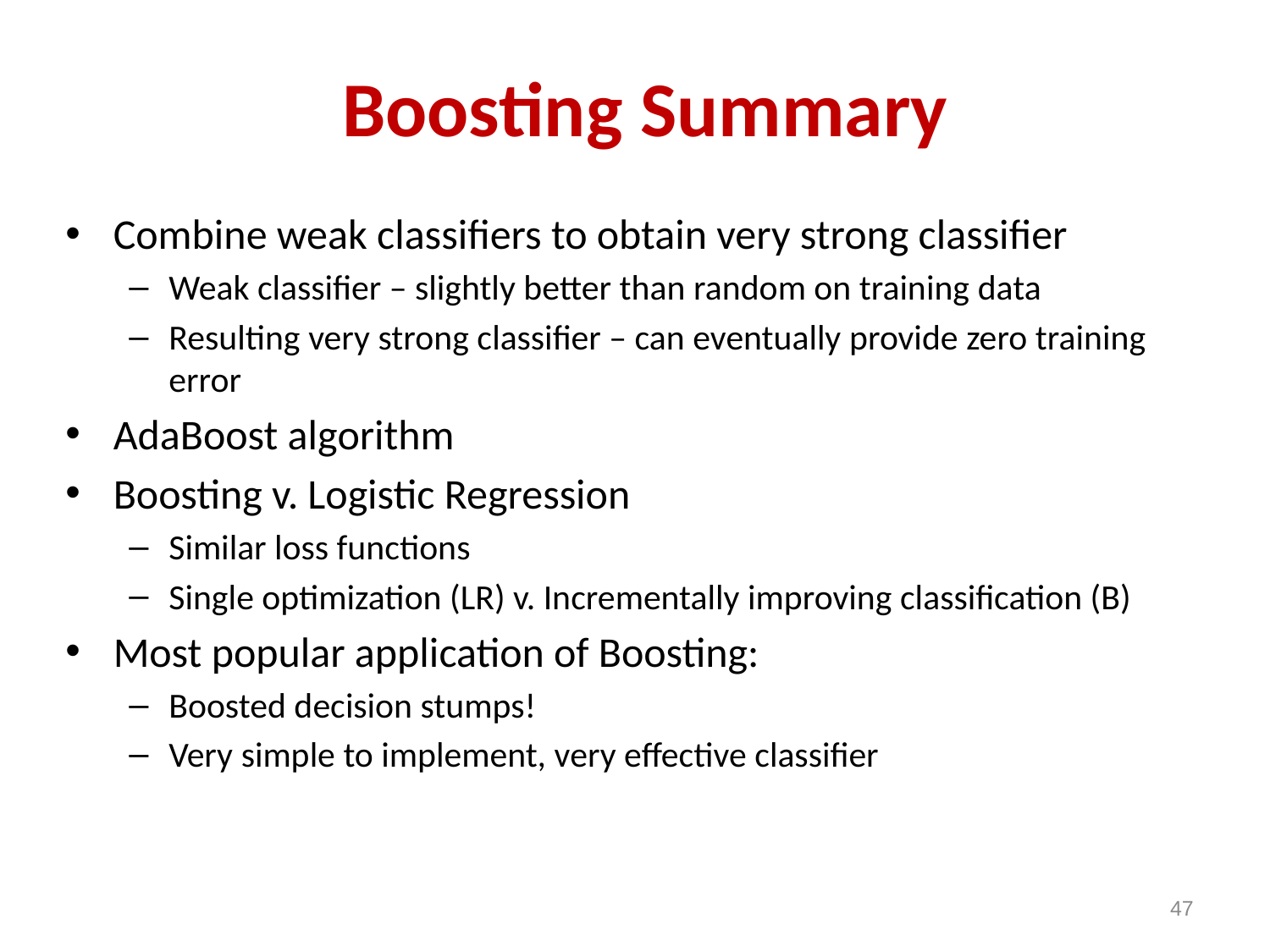

# Boosting Summary
Combine weak classifiers to obtain very strong classifier
Weak classifier – slightly better than random on training data
Resulting very strong classifier – can eventually provide zero training error
AdaBoost algorithm
Boosting v. Logistic Regression
Similar loss functions
Single optimization (LR) v. Incrementally improving classification (B)
Most popular application of Boosting:
Boosted decision stumps!
Very simple to implement, very effective classifier
47